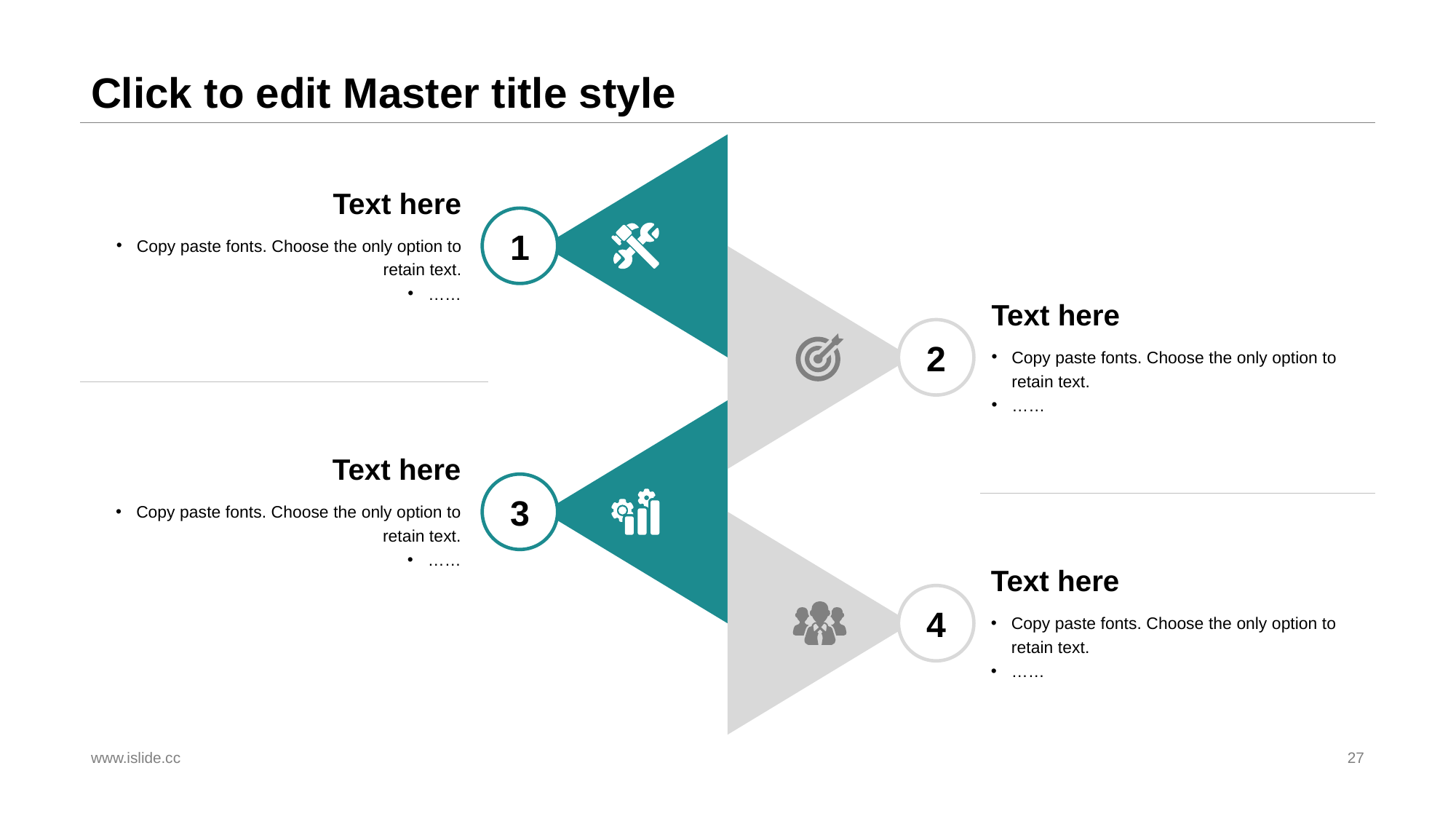

# Click to edit Master title style

Text here
Copy paste fonts. Choose the only option to retain text.
……
1

Text here
Copy paste fonts. Choose the only option to retain text.
……
2

Text here
Copy paste fonts. Choose the only option to retain text.
……
3

Text here
Copy paste fonts. Choose the only option to retain text.
……
4

www.islide.cc
27